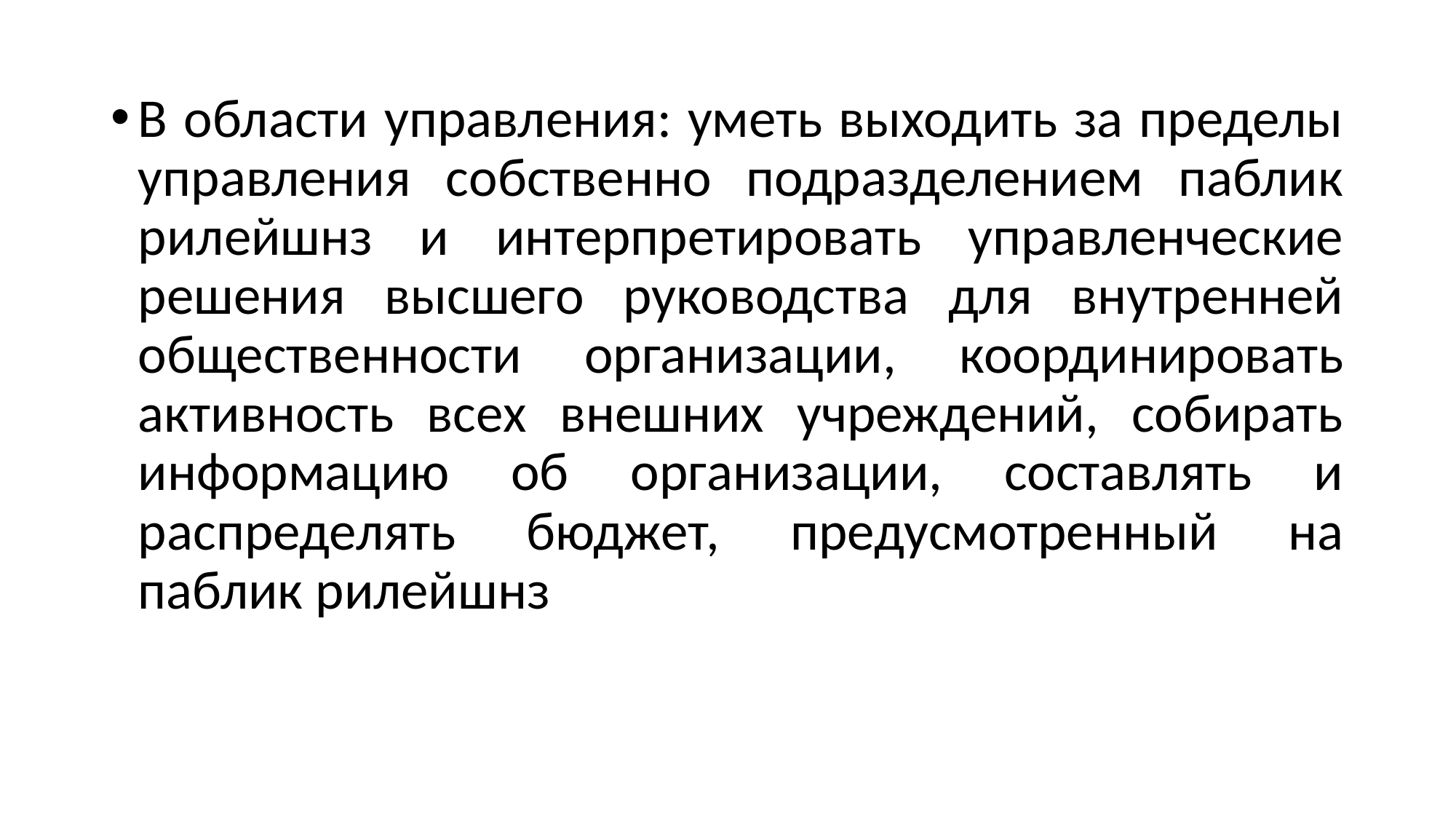

В области управления: уметь выходить за пределы управления собственно подразделением паблик рилейшнз и интерпретировать управленческие решения высшего руководства для внутренней общественности организации, координировать активность всех внешних учреждений, собирать информацию об организации, составлять и распределять бюджет, предусмотренный на паблик рилейшнз